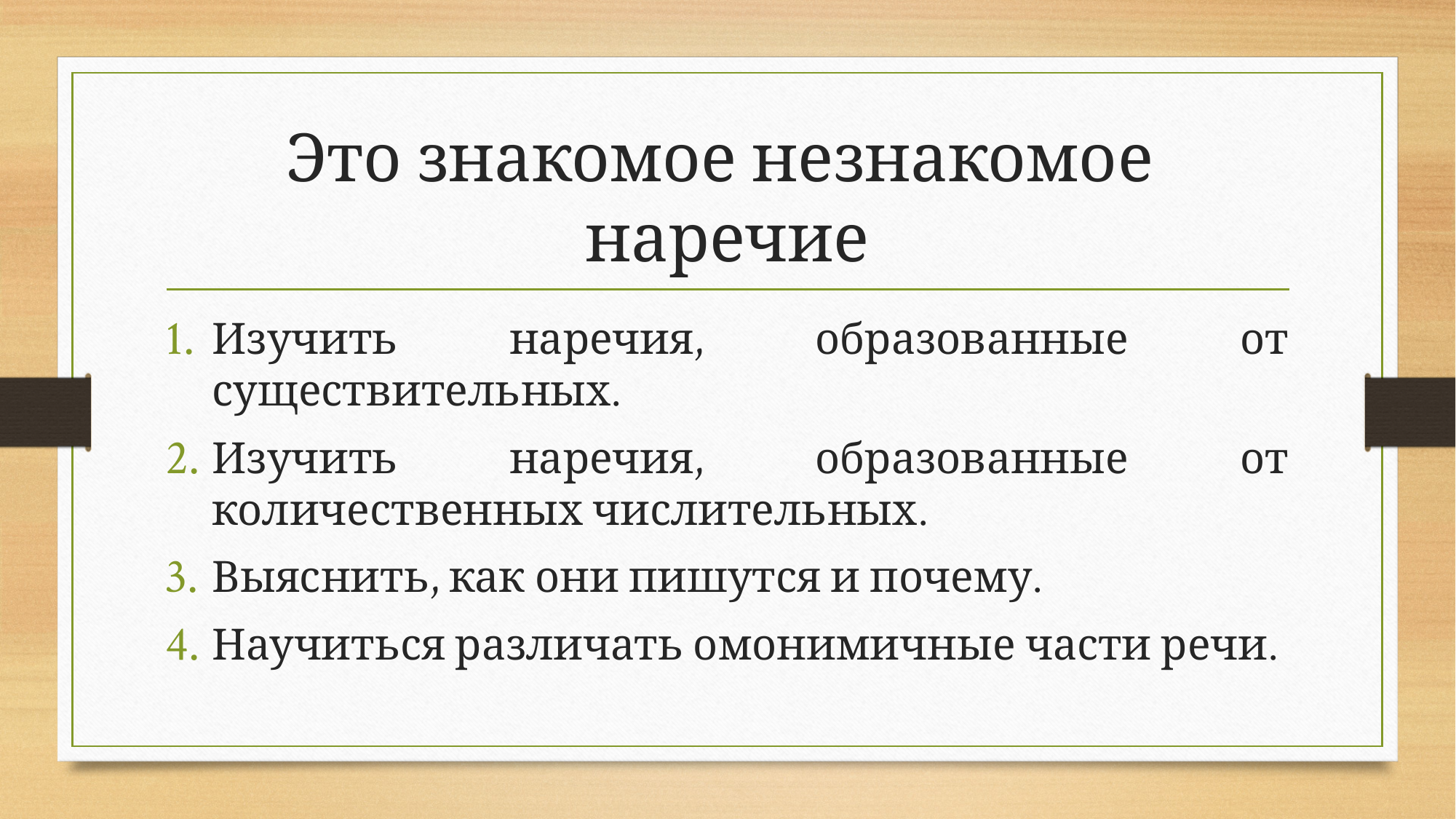

# Это знакомое незнакомое   наречие
Изучить наречия, образованные от существительных.
Изучить наречия, образованные от количественных числительных.
Выяснить, как они пишутся и почему.
Научиться различать омонимичные части речи.